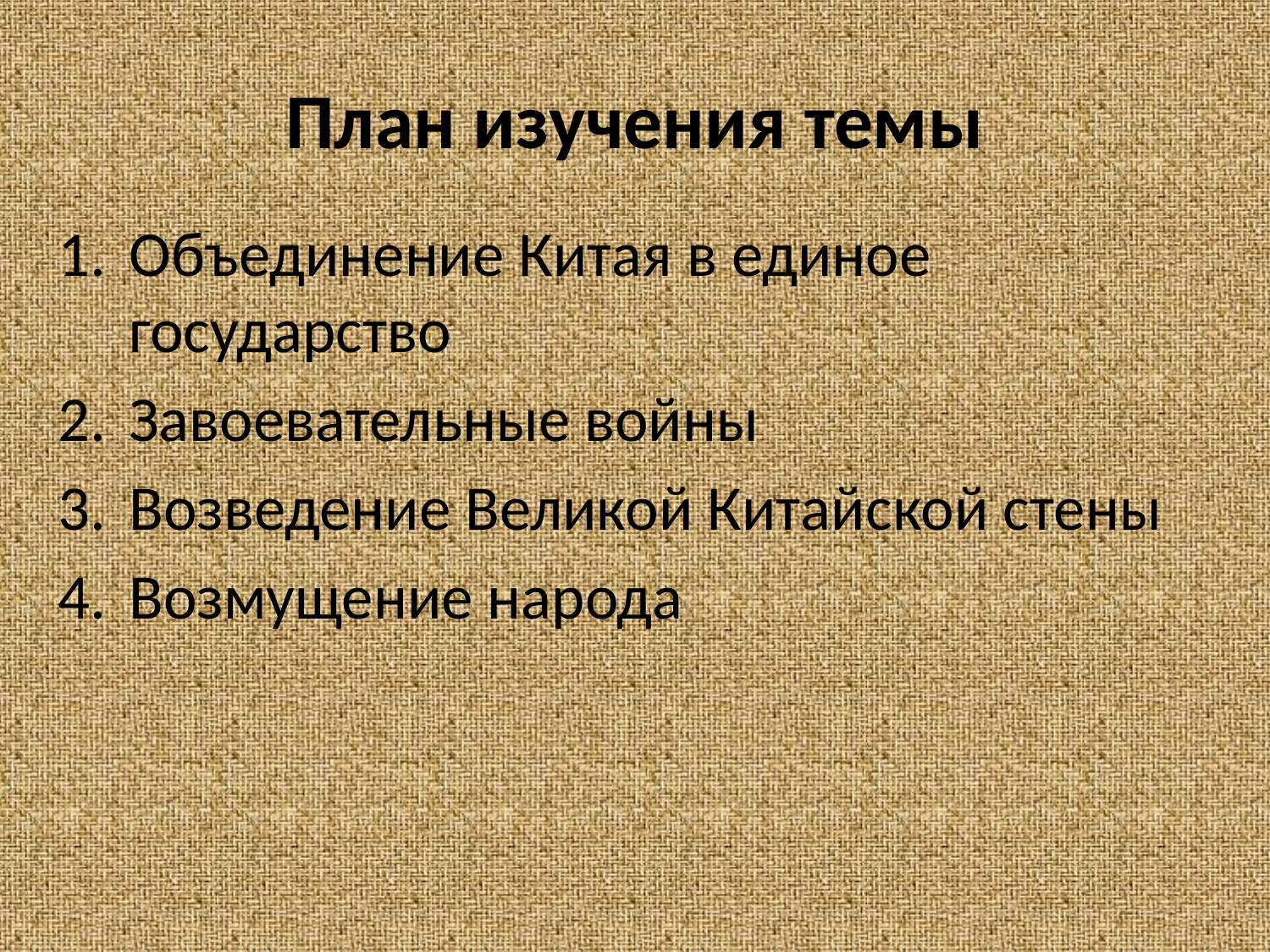

# План изучения темы
Объединение Китая в единое государство
Завоевательные войны
Возведение Великой Китайской стены
Возмущение народа